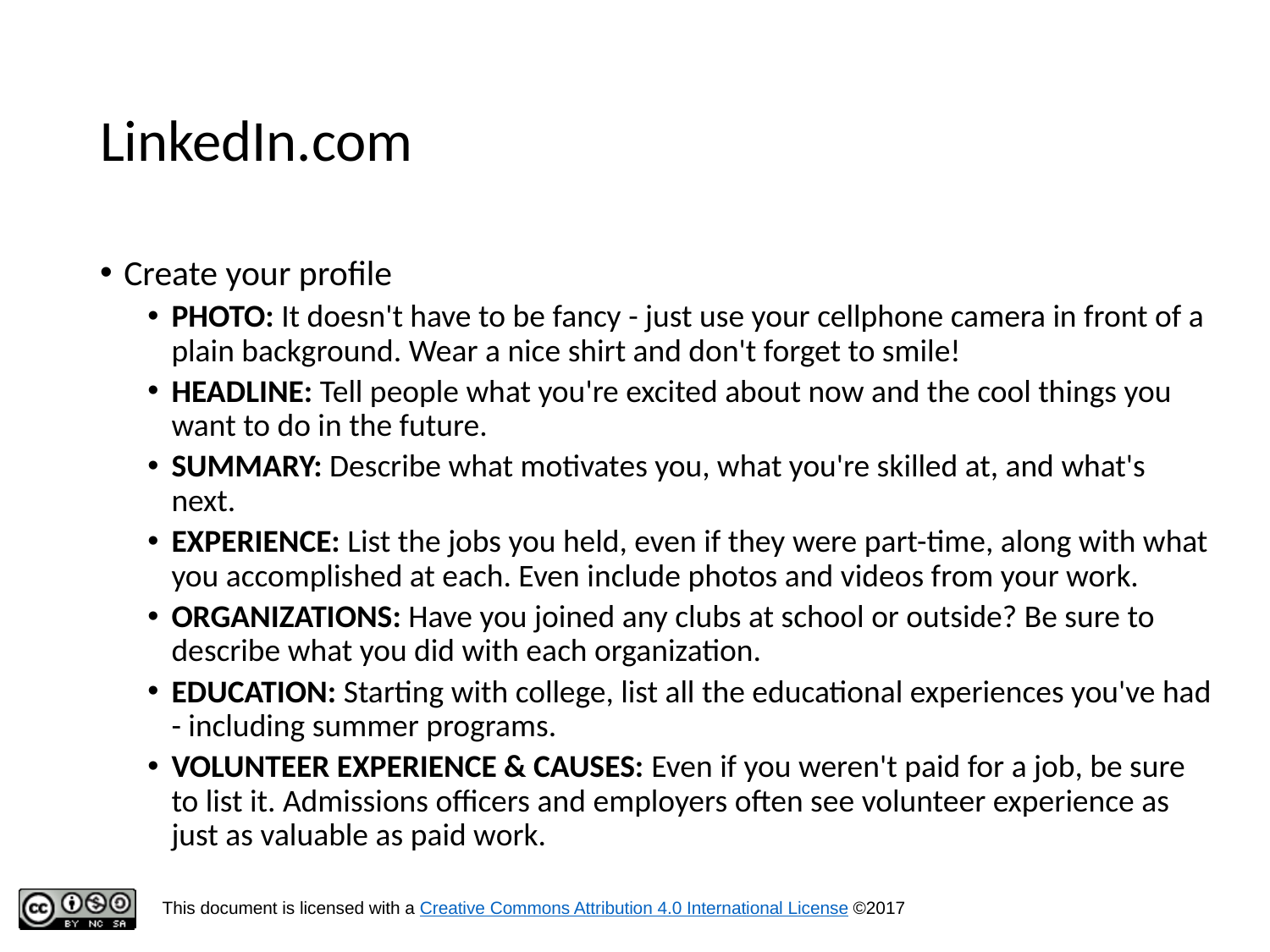

# LinkedIn.com
Create your profile
PHOTO: It doesn't have to be fancy - just use your cellphone camera in front of a plain background. Wear a nice shirt and don't forget to smile!
HEADLINE: Tell people what you're excited about now and the cool things you want to do in the future.
SUMMARY: Describe what motivates you, what you're skilled at, and what's next.
EXPERIENCE: List the jobs you held, even if they were part-time, along with what you accomplished at each. Even include photos and videos from your work.
ORGANIZATIONS: Have you joined any clubs at school or outside? Be sure to describe what you did with each organization.
EDUCATION: Starting with college, list all the educational experiences you've had - including summer programs.
VOLUNTEER EXPERIENCE & CAUSES: Even if you weren't paid for a job, be sure to list it. Admissions officers and employers often see volunteer experience as just as valuable as paid work.